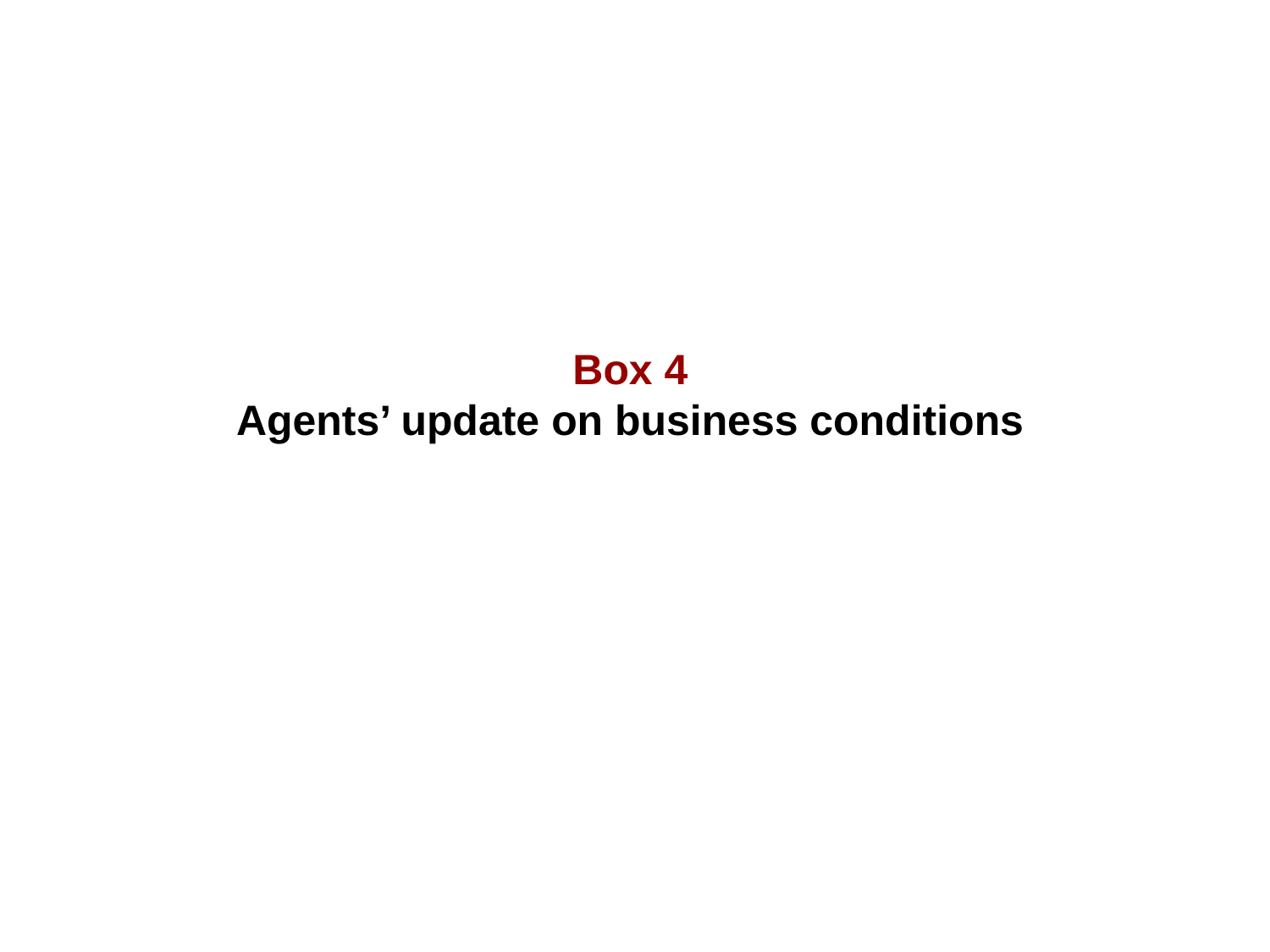

Box 4
Agents’ update on business conditions